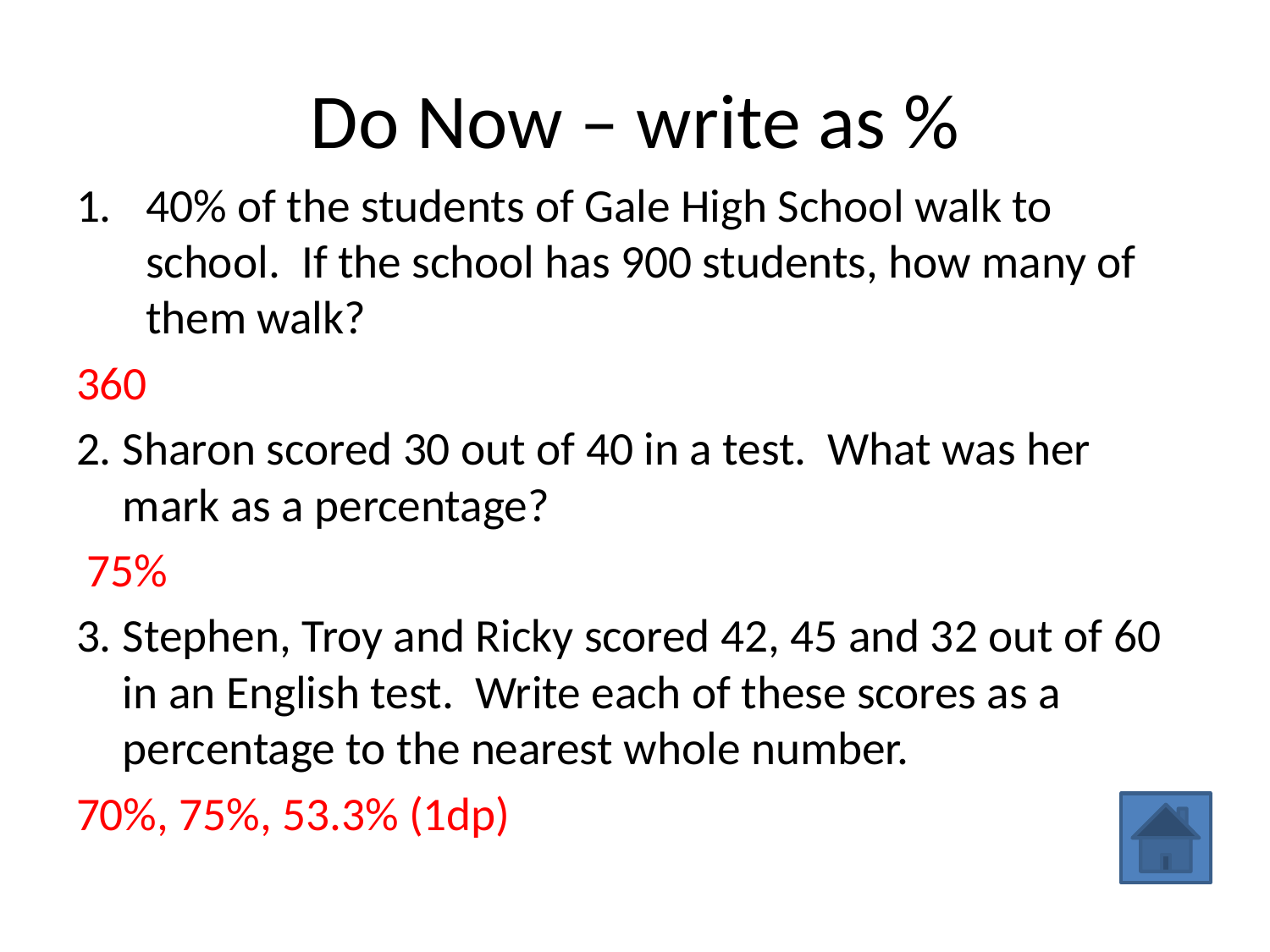

# Do Now – write as %
40% of the students of Gale High School walk to school.  If the school has 900 students, how many of them walk?
360
2.	Sharon scored 30 out of 40 in a test.  What was her mark as a percentage?
 75%
3.	Stephen, Troy and Ricky scored 42, 45 and 32 out of 60 in an English test.  Write each of these scores as a percentage to the nearest whole number.
70%, 75%, 53.3% (1dp)